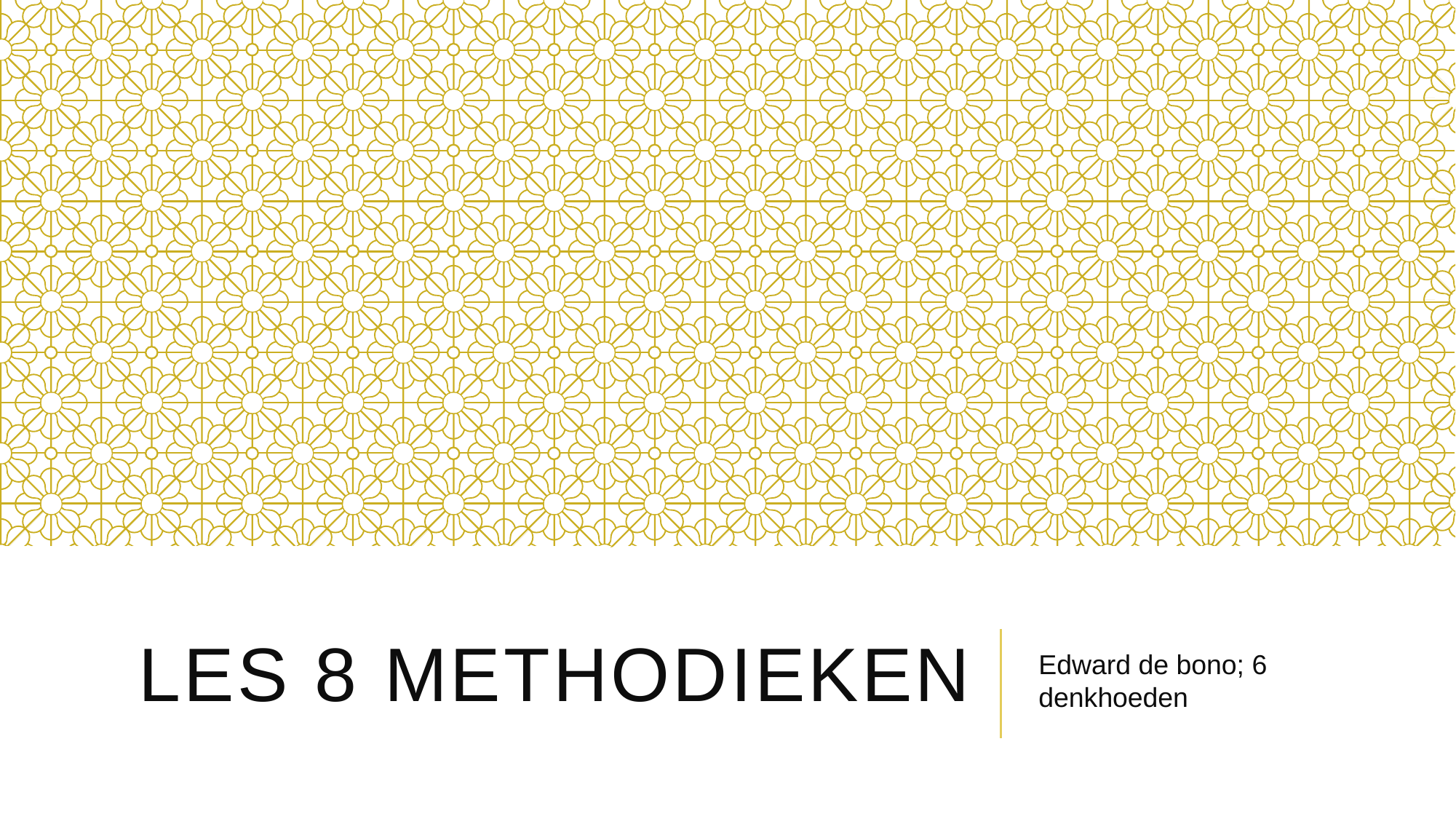

# Les 8 Methodieken
Edward de bono; 6 denkhoeden